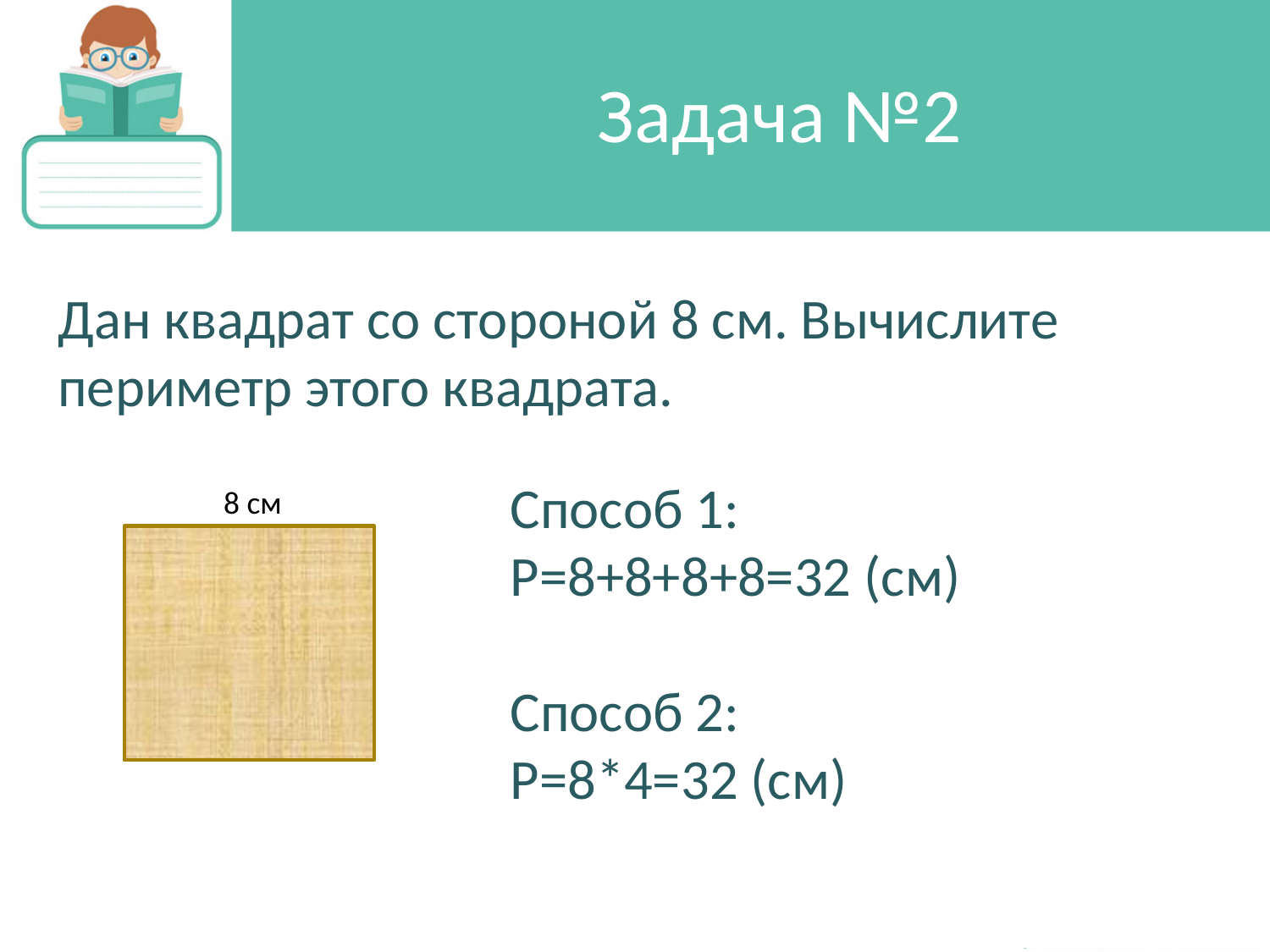

# Задача №2
Дан квадрат со стороной 8 см. Вычислите периметр этого квадрата.
Способ 1:
Р=8+8+8+8=32 (см)

Способ 2:
Р=8*4=32 (см)
8 см